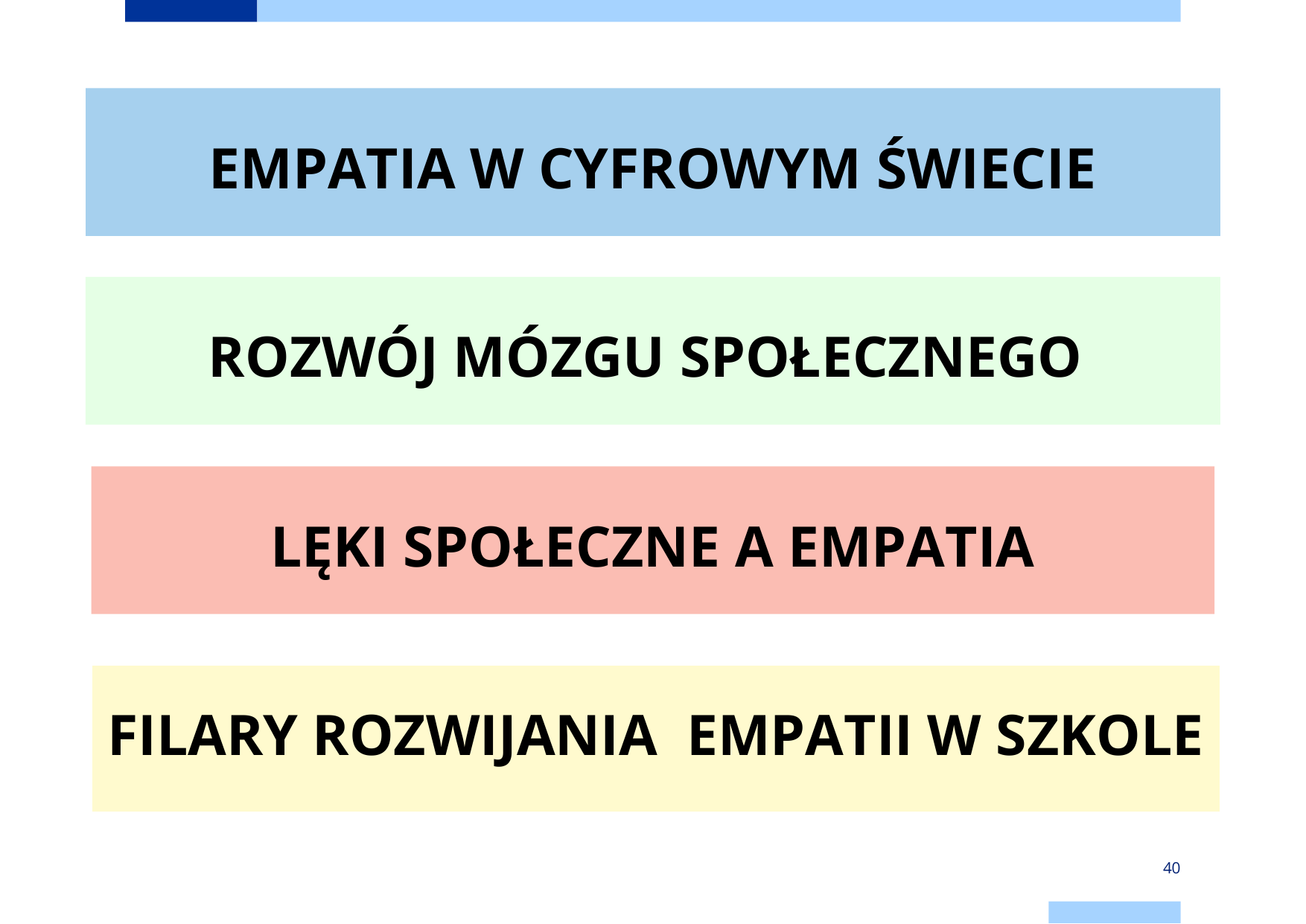

# EMPATIA W CYFROWYM ŚWIECIE
ROZWÓJ MÓZGU SPOŁECZNEGO
LĘKI SPOŁECZNE A EMPATIA
FILARY ROZWIJANIA  EMPATII W SZKOLE
40